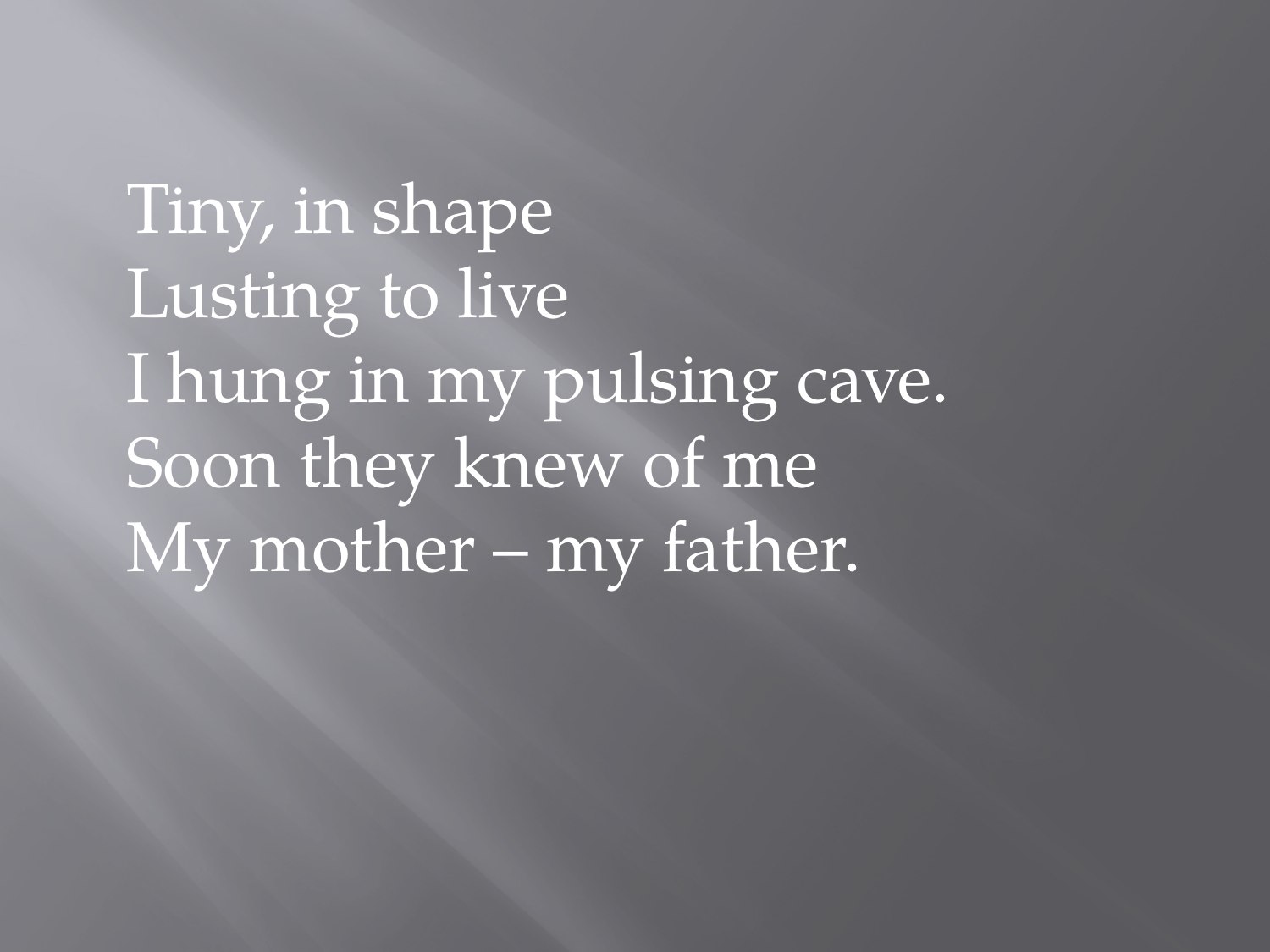

Tiny, in shape
Lusting to live
I hung in my pulsing cave.
Soon they knew of me
My mother – my father.